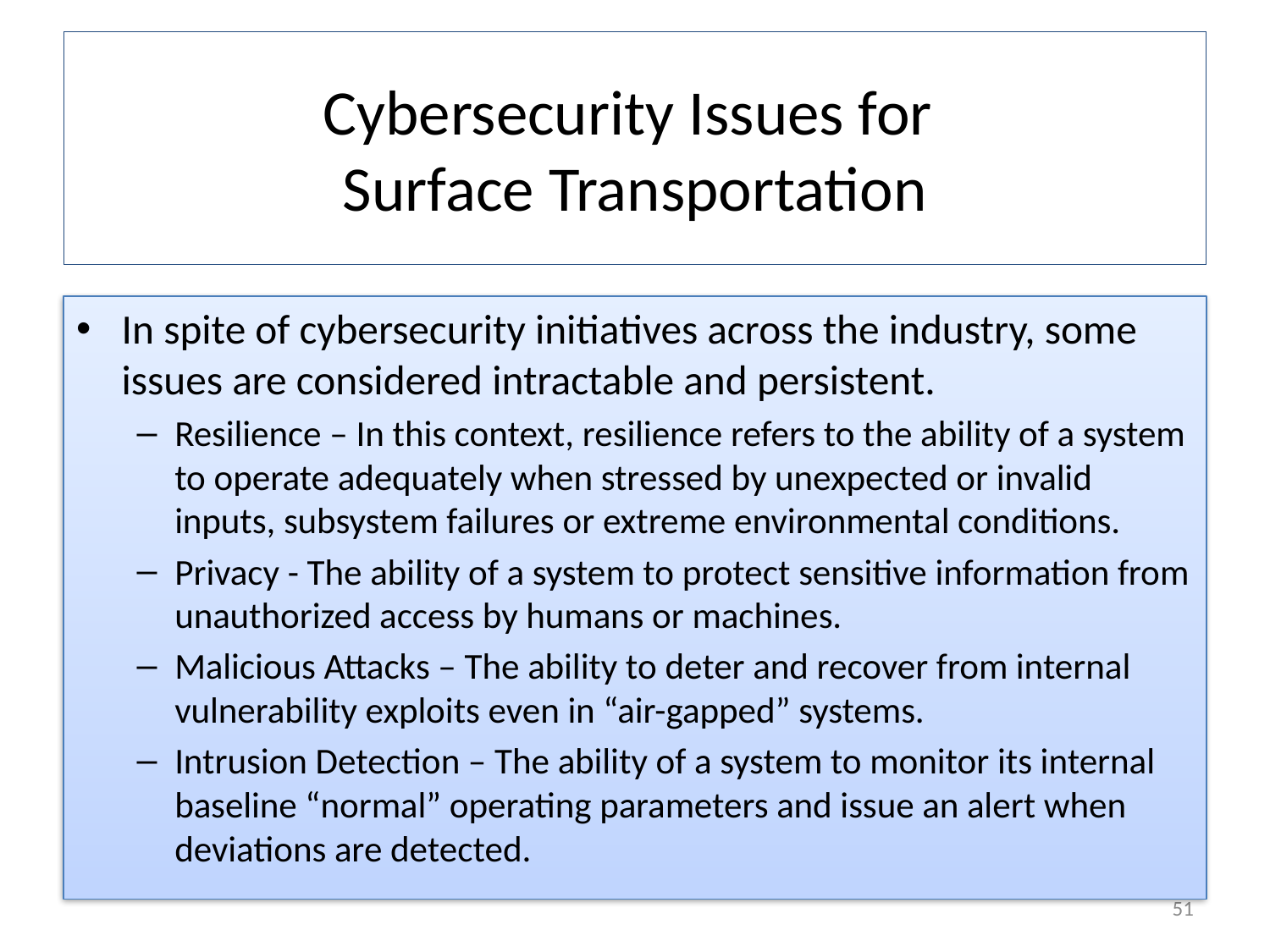

# Cybersecurity Issues for Surface Transportation
In spite of cybersecurity initiatives across the industry, some issues are considered intractable and persistent.
Resilience – In this context, resilience refers to the ability of a system to operate adequately when stressed by unexpected or invalid inputs, subsystem failures or extreme environmental conditions.
Privacy - The ability of a system to protect sensitive information from unauthorized access by humans or machines.
Malicious Attacks – The ability to deter and recover from internal vulnerability exploits even in “air-gapped” systems.
Intrusion Detection – The ability of a system to monitor its internal baseline “normal” operating parameters and issue an alert when deviations are detected.

51